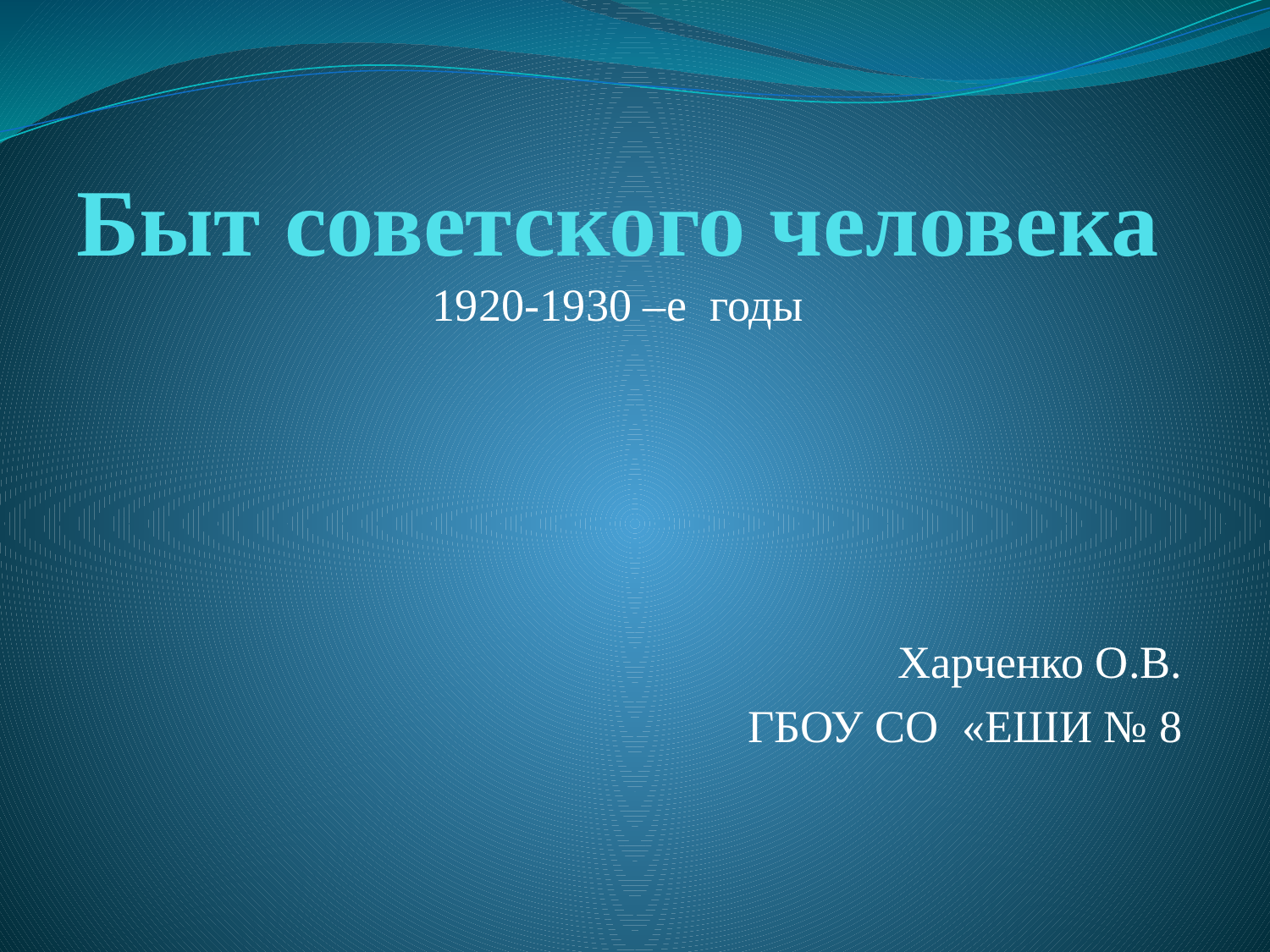

# Быт советского человека 1920-1930 –е  годы
Харченко О.В.
ГБОУ СО  «ЕШИ № 8